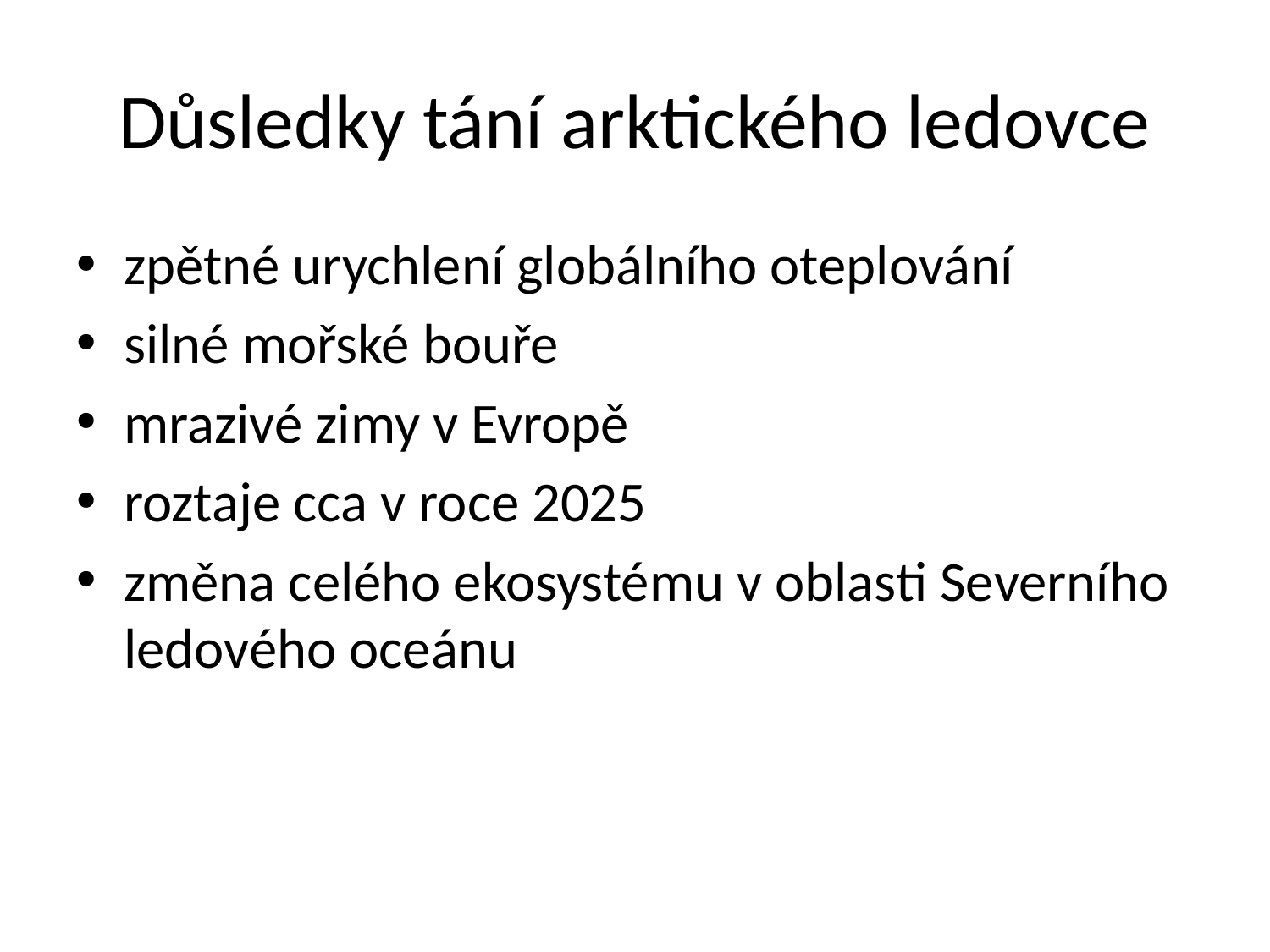

# Důsledky tání arktického ledovce
zpětné urychlení globálního oteplování
silné mořské bouře
mrazivé zimy v Evropě
roztaje cca v roce 2025
změna celého ekosystému v oblasti Severního ledového oceánu